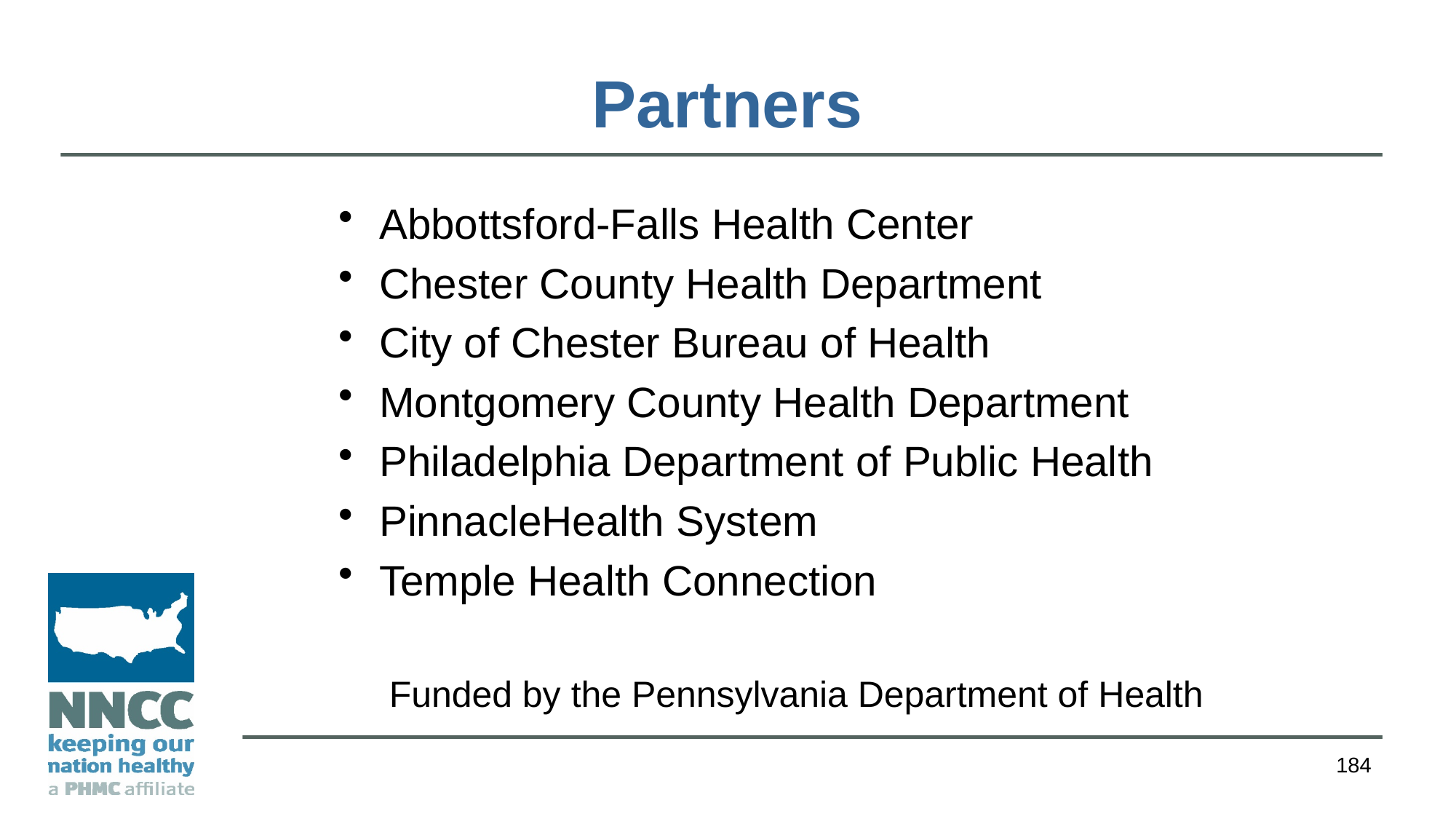

# Partners
Abbottsford-Falls Health Center
Chester County Health Department
City of Chester Bureau of Health
Montgomery County Health Department
Philadelphia Department of Public Health
PinnacleHealth System
Temple Health Connection

     Funded by the Pennsylvania Department of Health

184